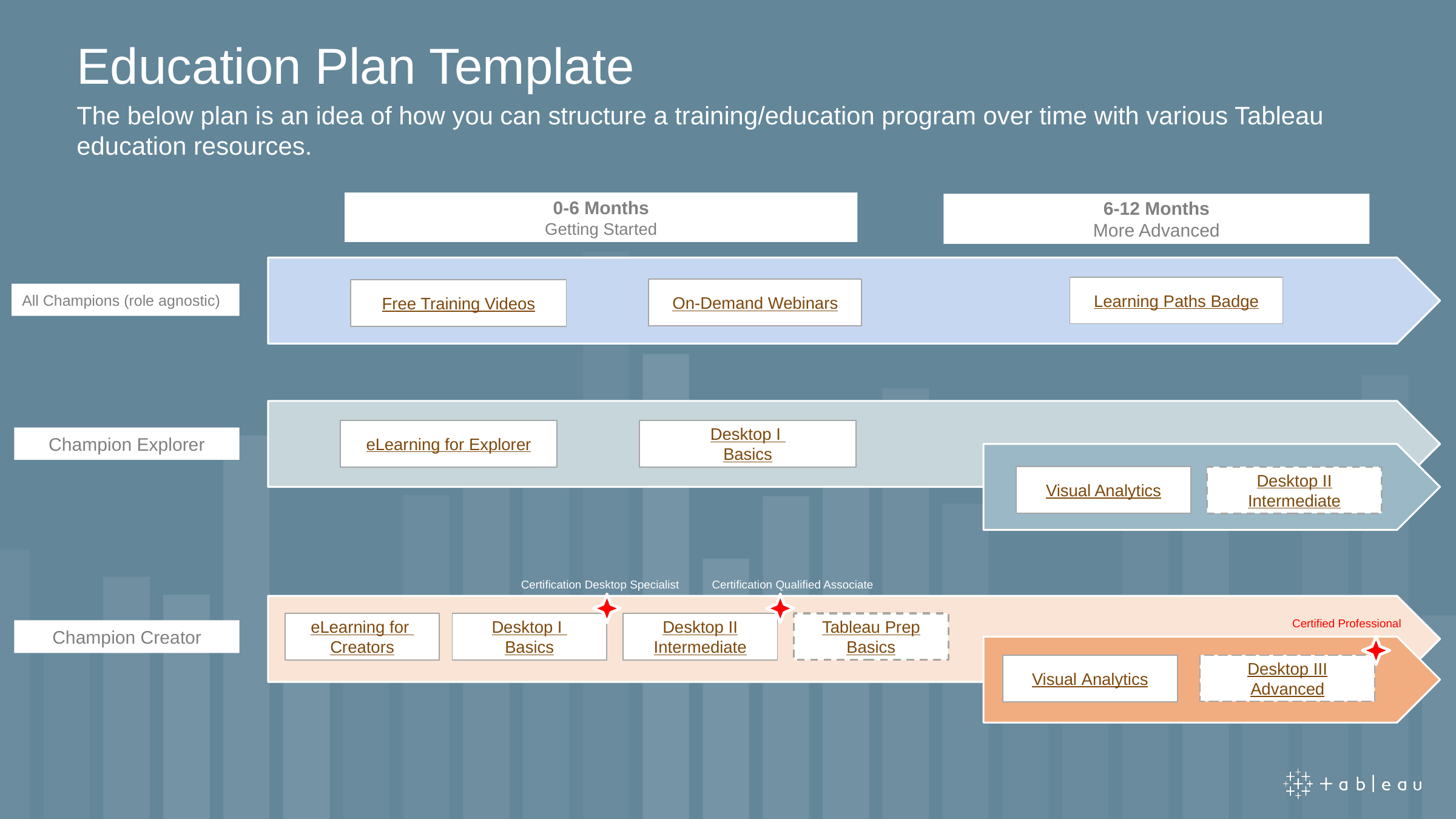

Education Plan Template
The below plan is an idea of how you can structure a training/education program over time with various Tableau education resources.
0-6 Months
Getting Started
6-12 Months
More Advanced

Learning Paths Badge
On-Demand Webinars
Free Training Videos
All Champions (role agnostic)

eLearning for Explorer
Desktop I
Basics
 Champion Explorer

Visual Analytics
Desktop II
Intermediate
Certification Desktop Specialist
Certification Qualified Associate

Certified Professional

Desktop III
Advanced
Visual Analytics
eLearning for Creators
Desktop I
Basics
Desktop II
Intermediate
Tableau Prep
Basics
Champion Creator